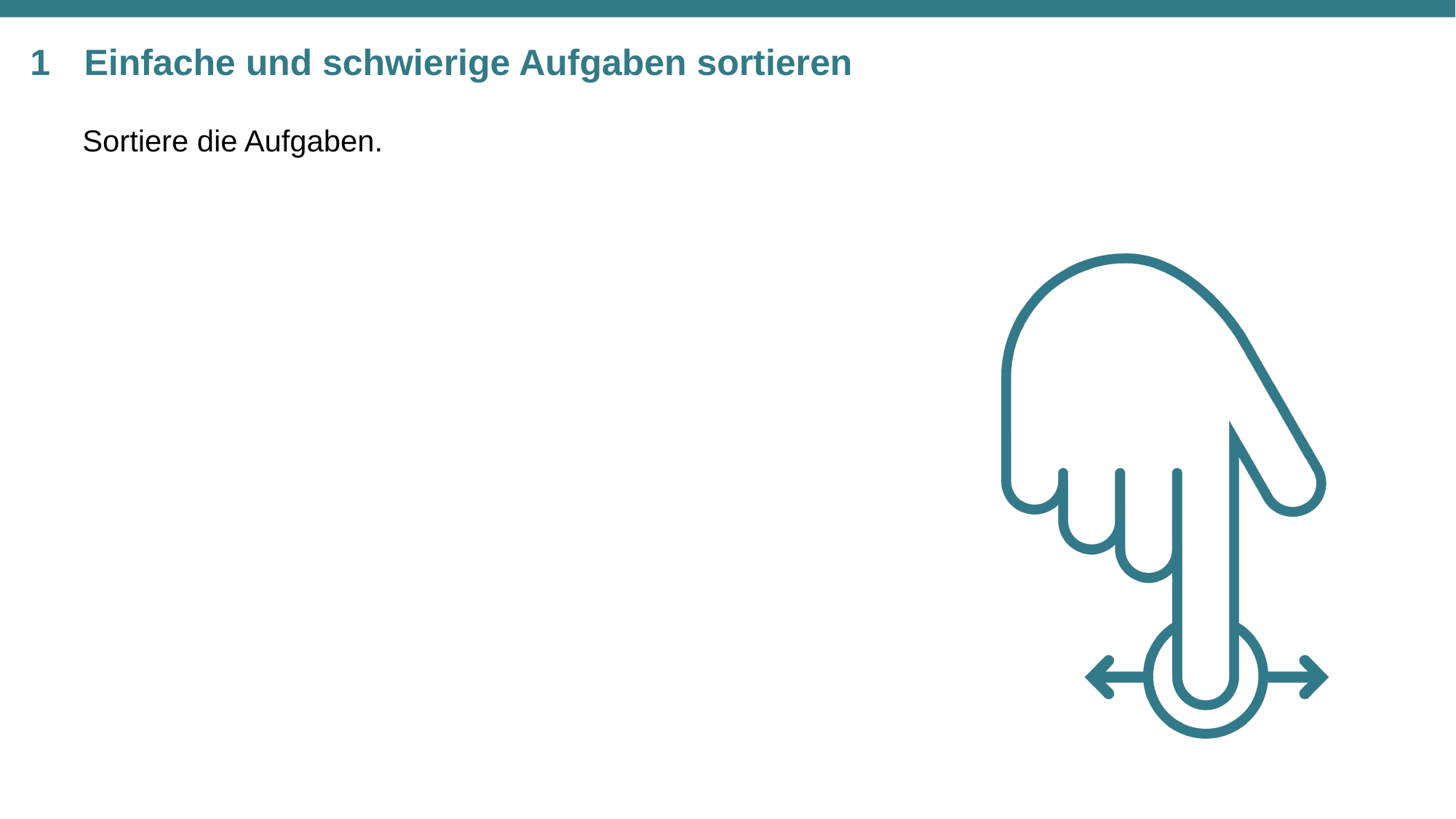

# 1	Einfache und schwierige Aufgaben sortieren
|  | Sortiere die Aufgaben. |
| --- | --- |